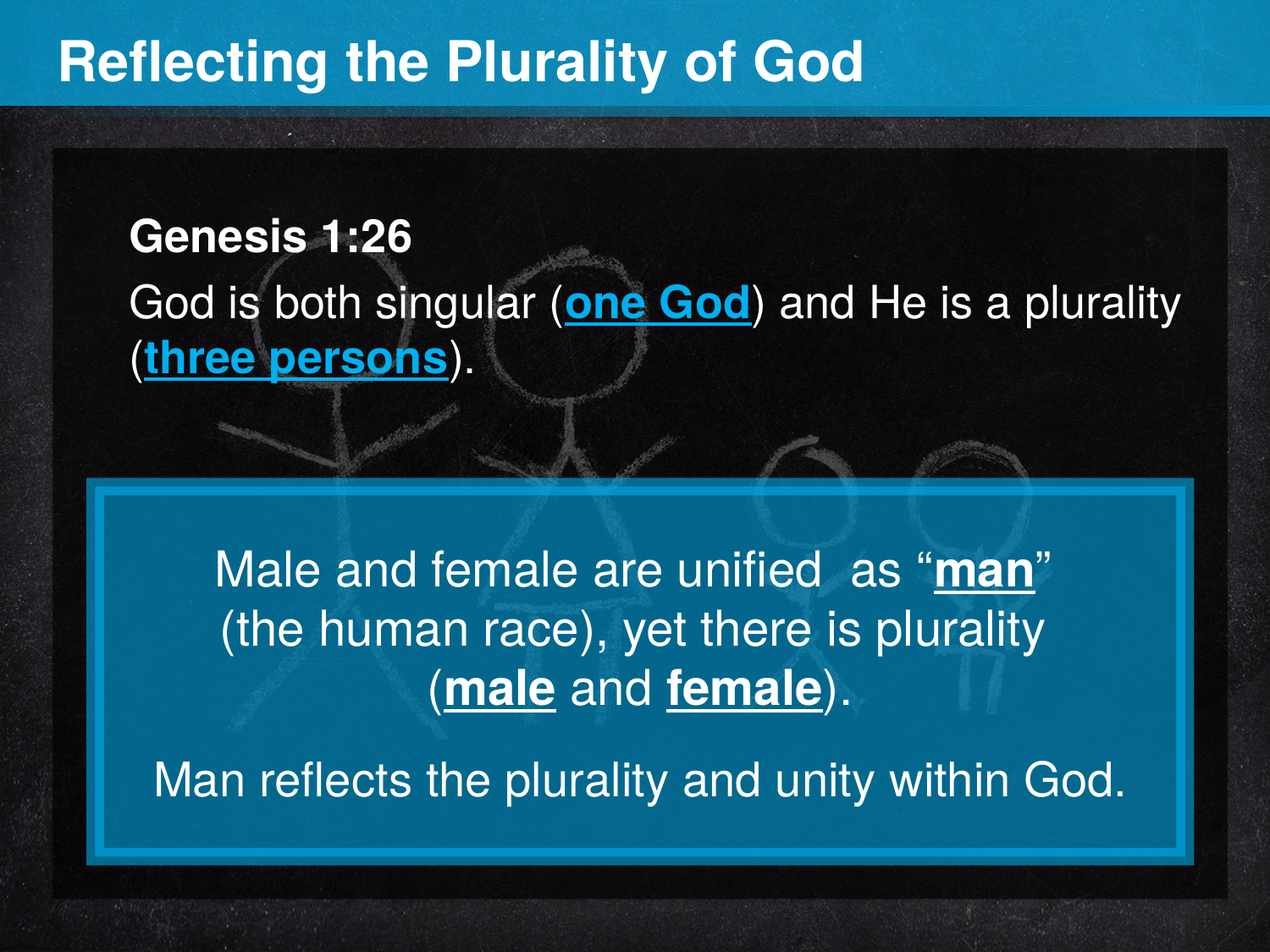

Reflecting the Plurality of God

Genesis 1:26
God is both singular (one God) and He is a plurality (three persons).
Male and female are unified  as “man”
(the human race), yet there is plurality
(male and female).

Man reflects the plurality and unity within God.